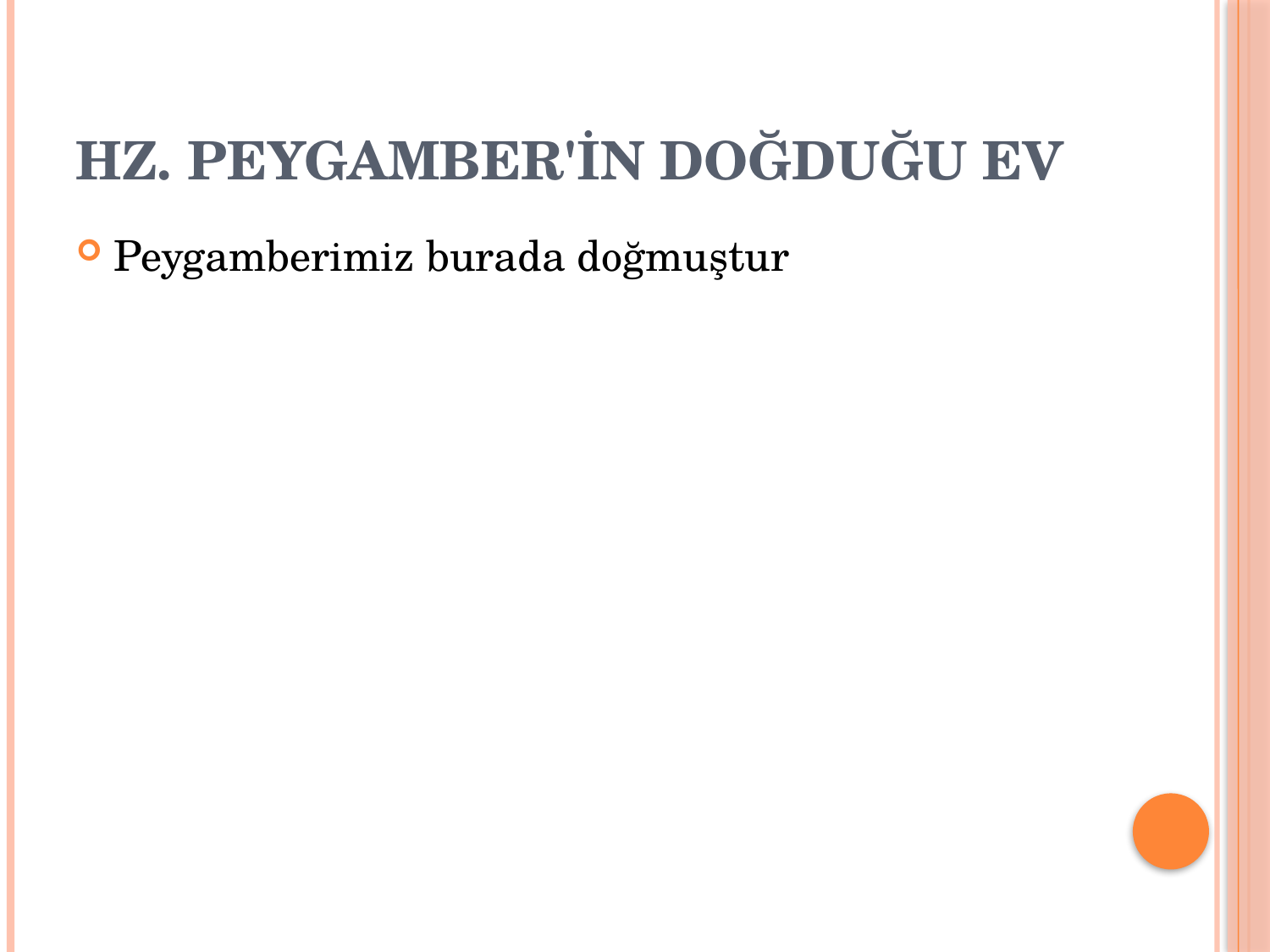

# Hz. Peygamber'in Doğduğu Ev
Peygamberimiz burada doğmuştur